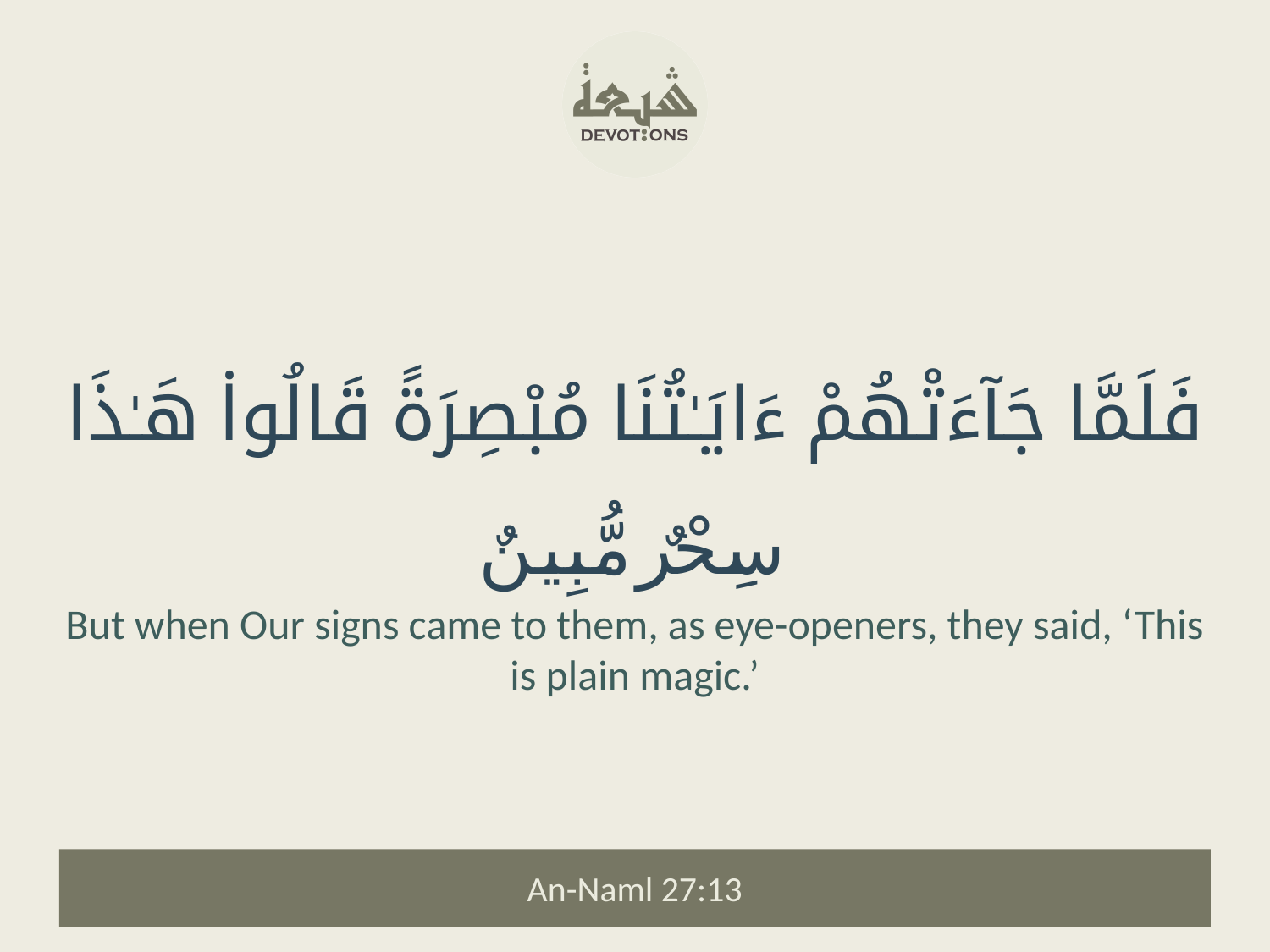

فَلَمَّا جَآءَتْهُمْ ءَايَـٰتُنَا مُبْصِرَةً قَالُوا۟ هَـٰذَا سِحْرٌ مُّبِينٌ
But when Our signs came to them, as eye-openers, they said, ‘This is plain magic.’
An-Naml 27:13